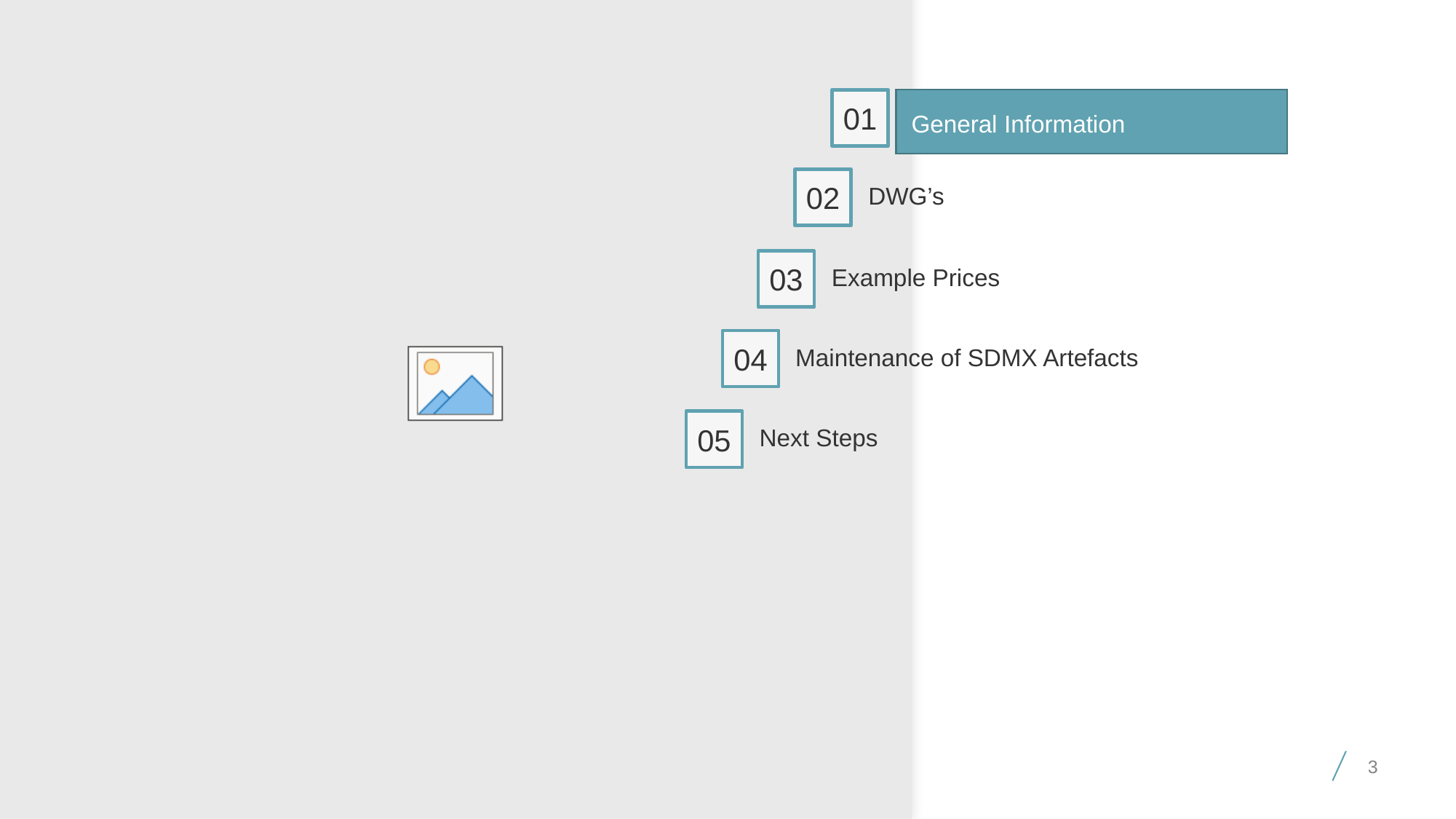

01

General Information
DWG’s
02
Example Prices
03
Maintenance of SDMX Artefacts
04
Next Steps
05

3
07 June 2023